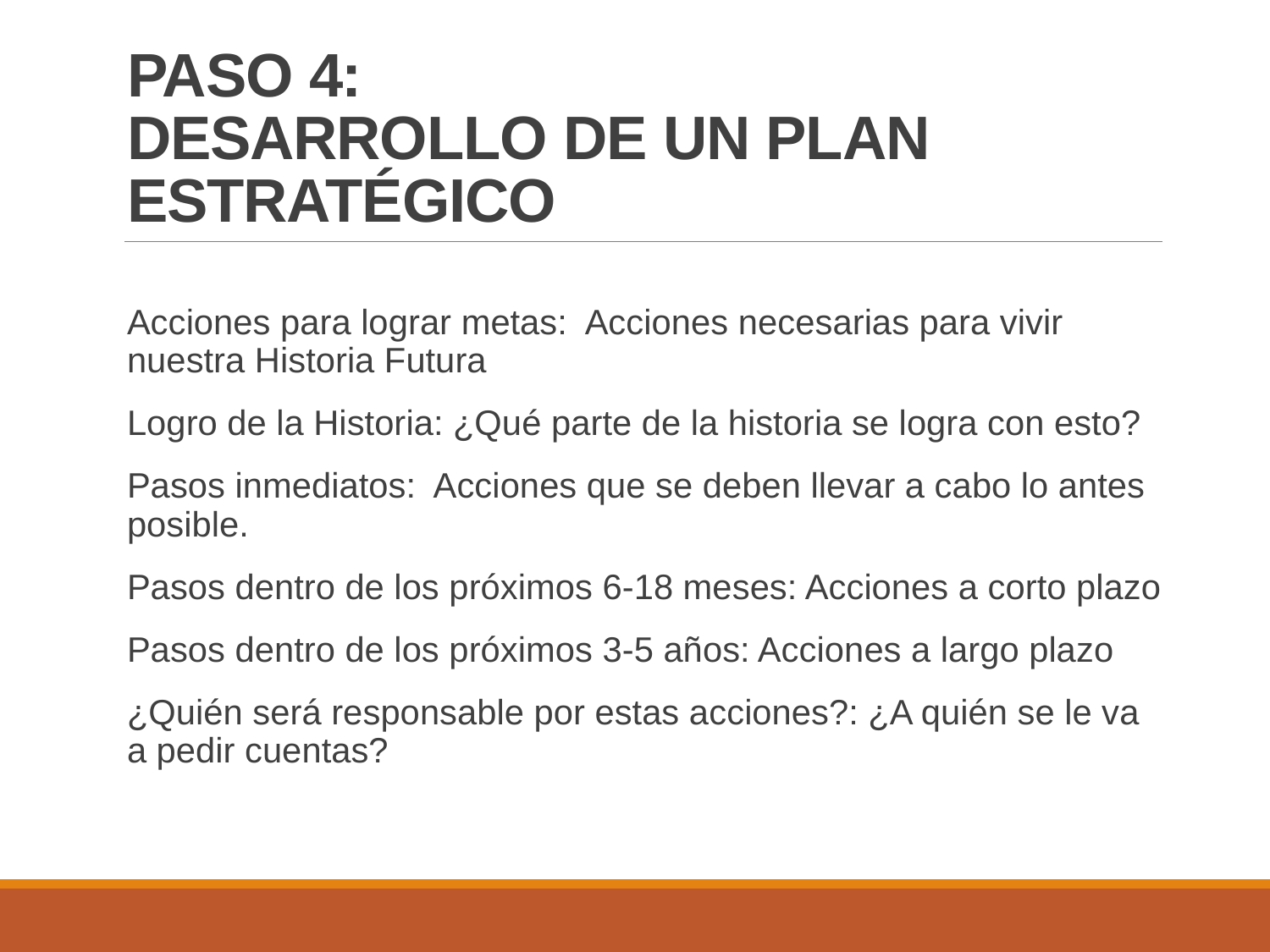

# PASO 4: DESARROLLO DE UN PLAN ESTRATÉGICO
Acciones para lograr metas:  Acciones necesarias para vivir nuestra Historia Futura
Logro de la Historia: ¿Qué parte de la historia se logra con esto?
Pasos inmediatos:  Acciones que se deben llevar a cabo lo antes posible.
Pasos dentro de los próximos 6-18 meses: Acciones a corto plazo
Pasos dentro de los próximos 3-5 años: Acciones a largo plazo
¿Quién será responsable por estas acciones?: ¿A quién se le va a pedir cuentas?